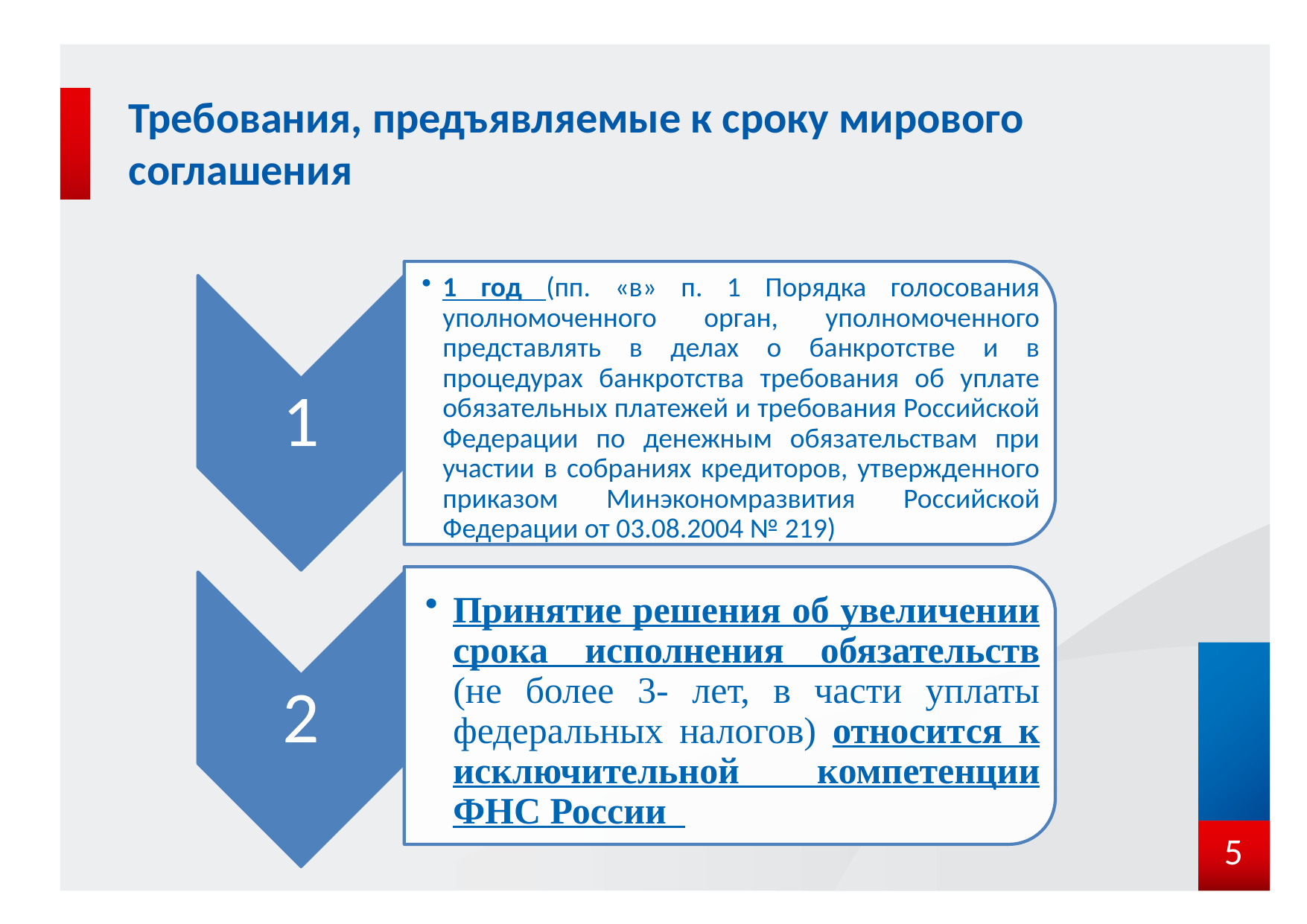

# Требования, предъявляемые к сроку мирового соглашения
1

1 год (пп. «в» п. 1 Порядка голосования уполномоченного орган, уполномоченного представлять в делах о банкротстве и в процедурах банкротства требования об уплате обязательных платежей и требования Российской Федерации по денежным обязательствам при участии в собраниях кредиторов, утвержденного приказом Минэкономразвития Российской Федерации от 03.08.2004 № 219)

2

Принятие решения об увеличении срока исполнения обязательств (не более 3- лет, в части уплаты федеральных налогов) относится к исключительной компетенции ФНС России

5